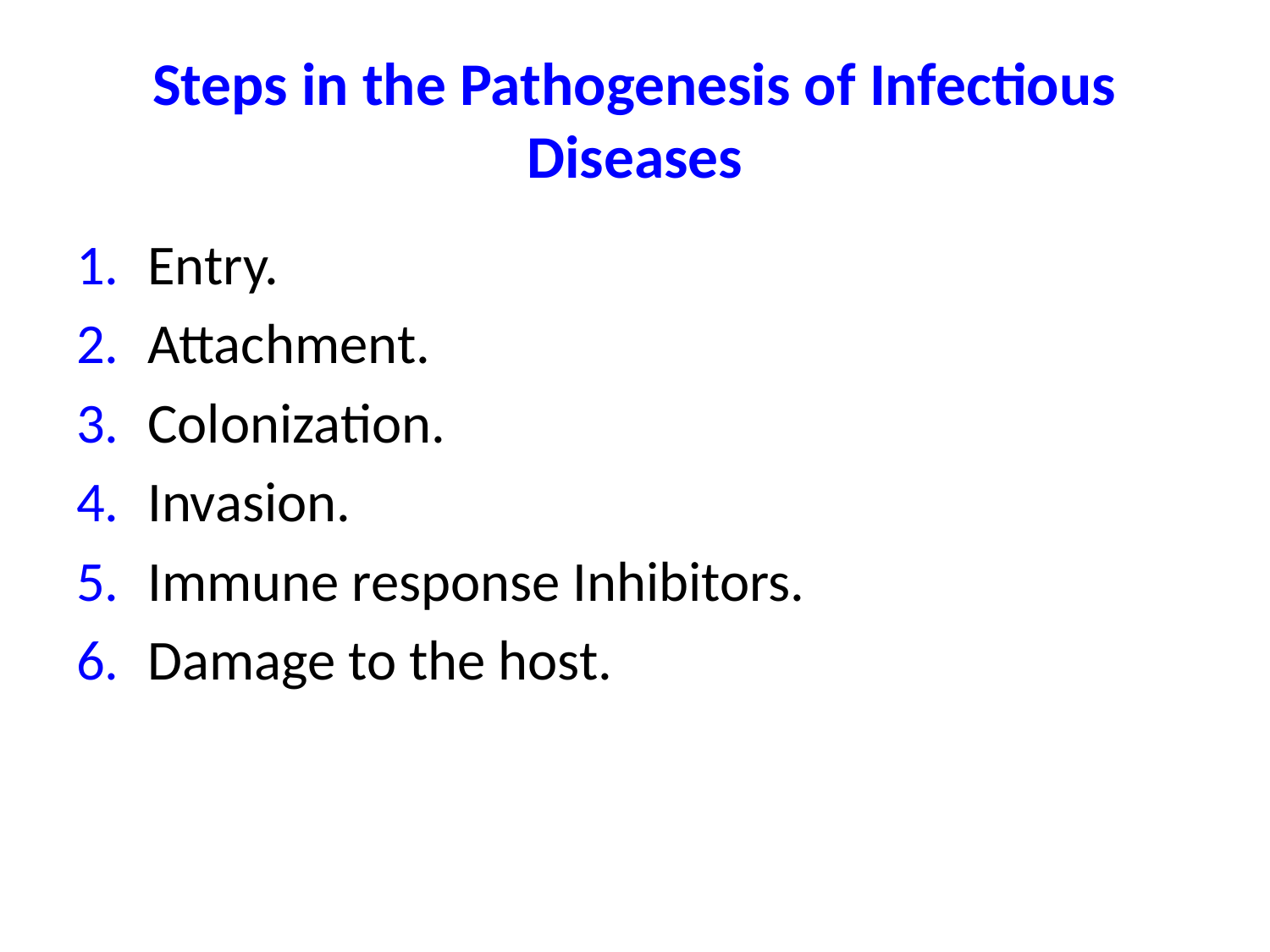

# Steps in the Pathogenesis of Infectious Diseases
Entry.
Attachment.
Colonization.
Invasion.
Immune response Inhibitors.
Damage to the host.